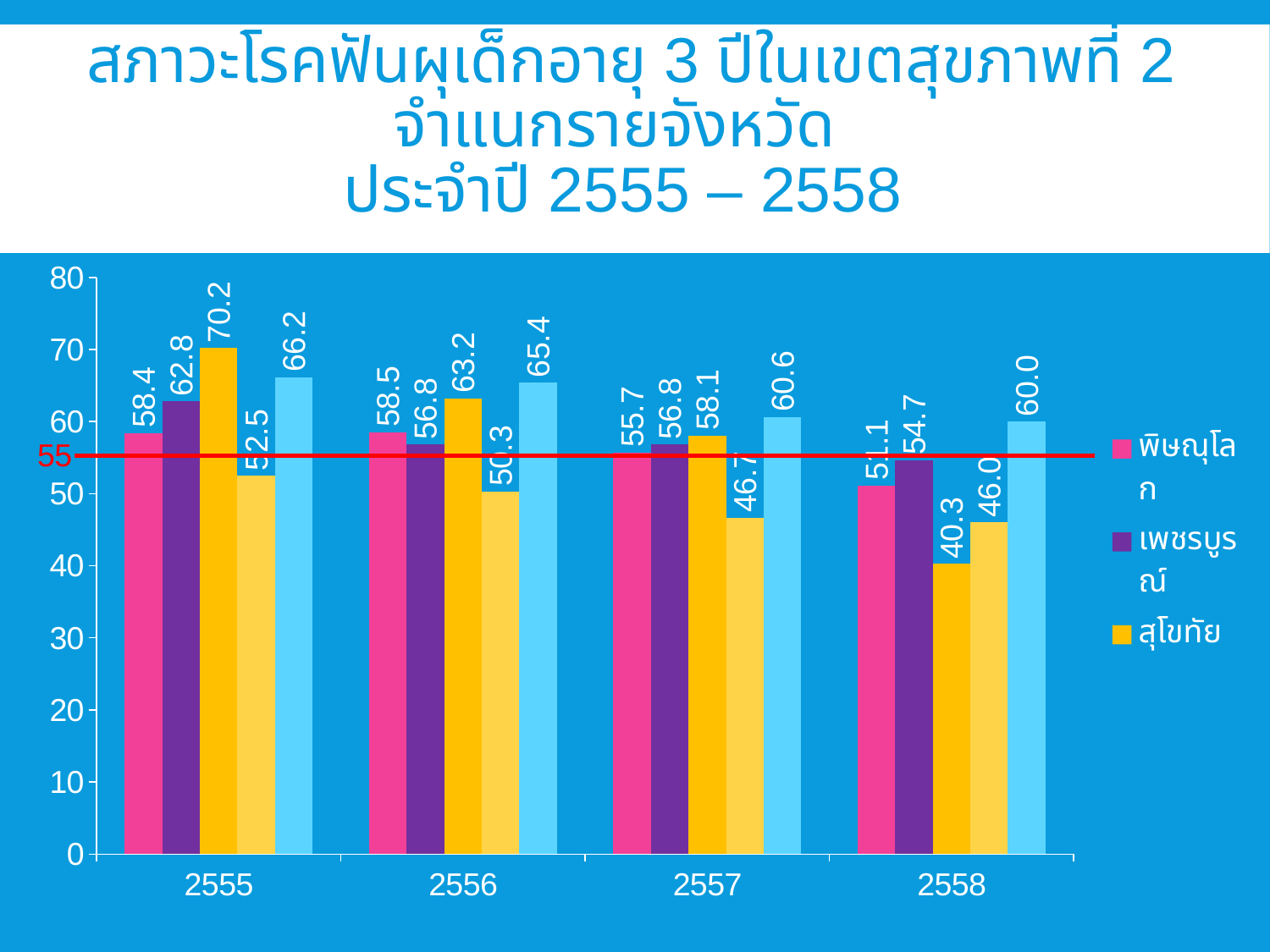

# สภาวะโรคฟันผุเด็กอายุ 3 ปีในเขตสุขภาพที่ 2 จำแนกรายจังหวัด ประจำปี 2555 – 2558

### Chart

| Category | พิษณุโลก | เพชรบูรณ์ | สุโขทัย | อุตรดิตถ์ | ตาก |
|---|---|---|---|---|---|
| 2555 | 58.39 | 62.8 | 70.2 | 52.5 | 66.16 |
| 2556 | 58.48 | 56.8 | 63.2 | 50.3 | 65.4 |
| 2557 | 55.68 | 56.81 | 58.07 | 46.68 | 60.63 |
| 2558 | 51.14 | 54.65 | 40.25 | 45.99 | 59.99 |